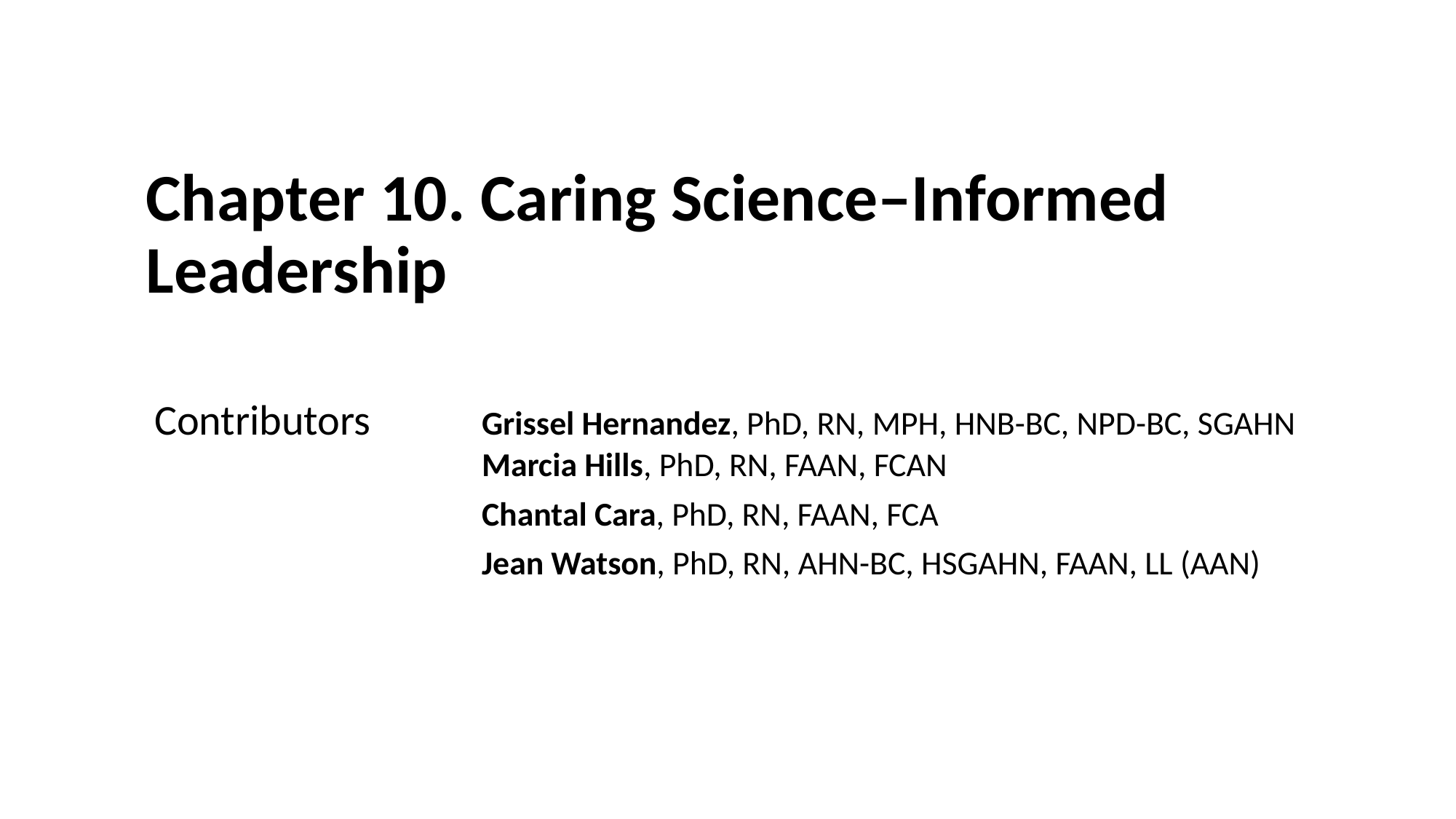

# Chapter 10. Caring Science‒Informed Leadership
Contributors		Grissel Hernandez, PhD, RN, MPH, HNB-BC, NPD-BC, SGAHN			Marcia Hills, PhD, RN, FAAN, FCAN
			Chantal Cara, PhD, RN, FAAN, FCA
			Jean Watson, PhD, RN, AHN-BC, HSGAHN, FAAN, LL (AAN)